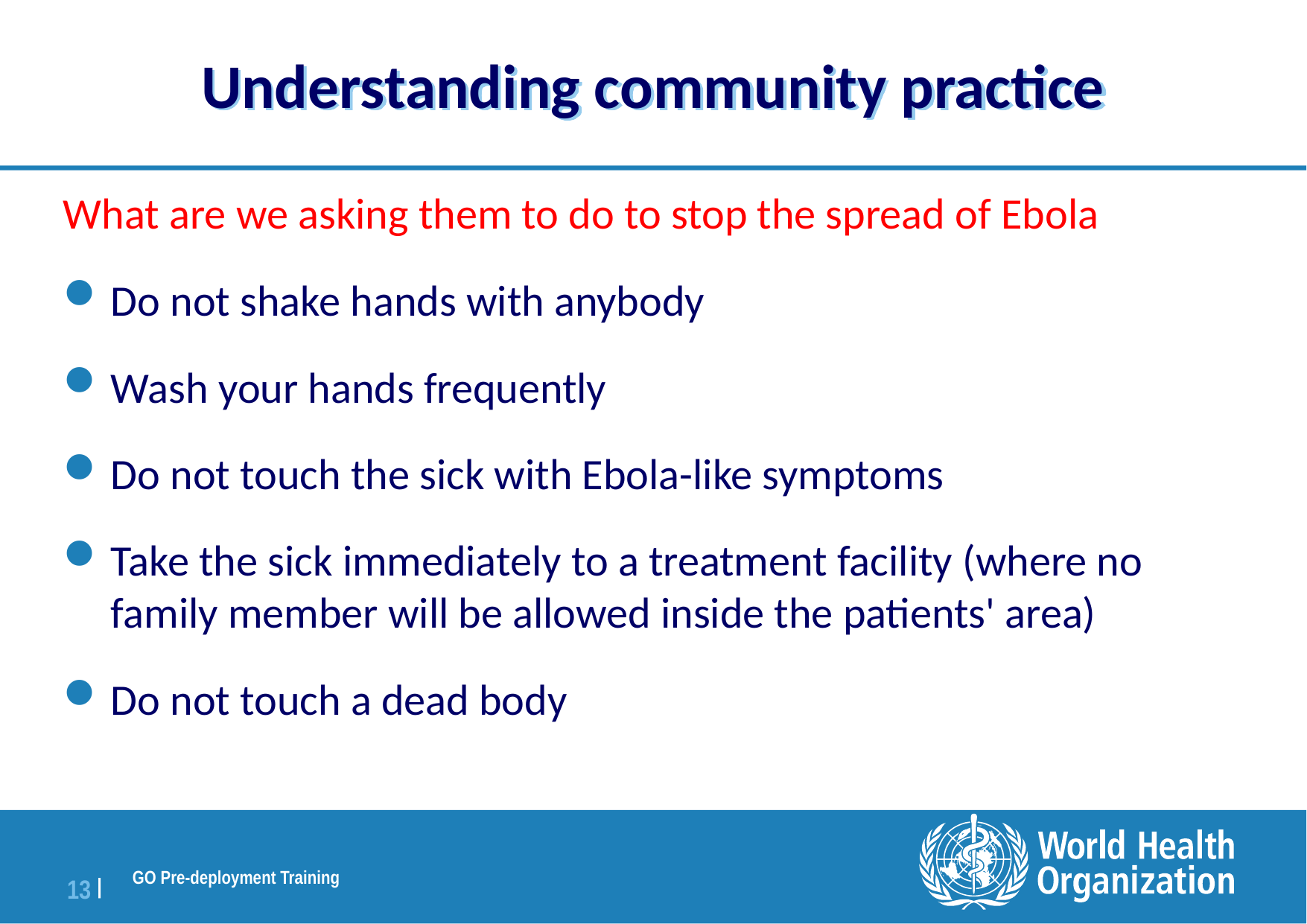

# Understanding community practice
What are we asking them to do to stop the spread of Ebola
Do not shake hands with anybody
Wash your hands frequently
Do not touch the sick with Ebola-like symptoms
Take the sick immediately to a treatment facility (where no family member will be allowed inside the patients' area)
Do not touch a dead body